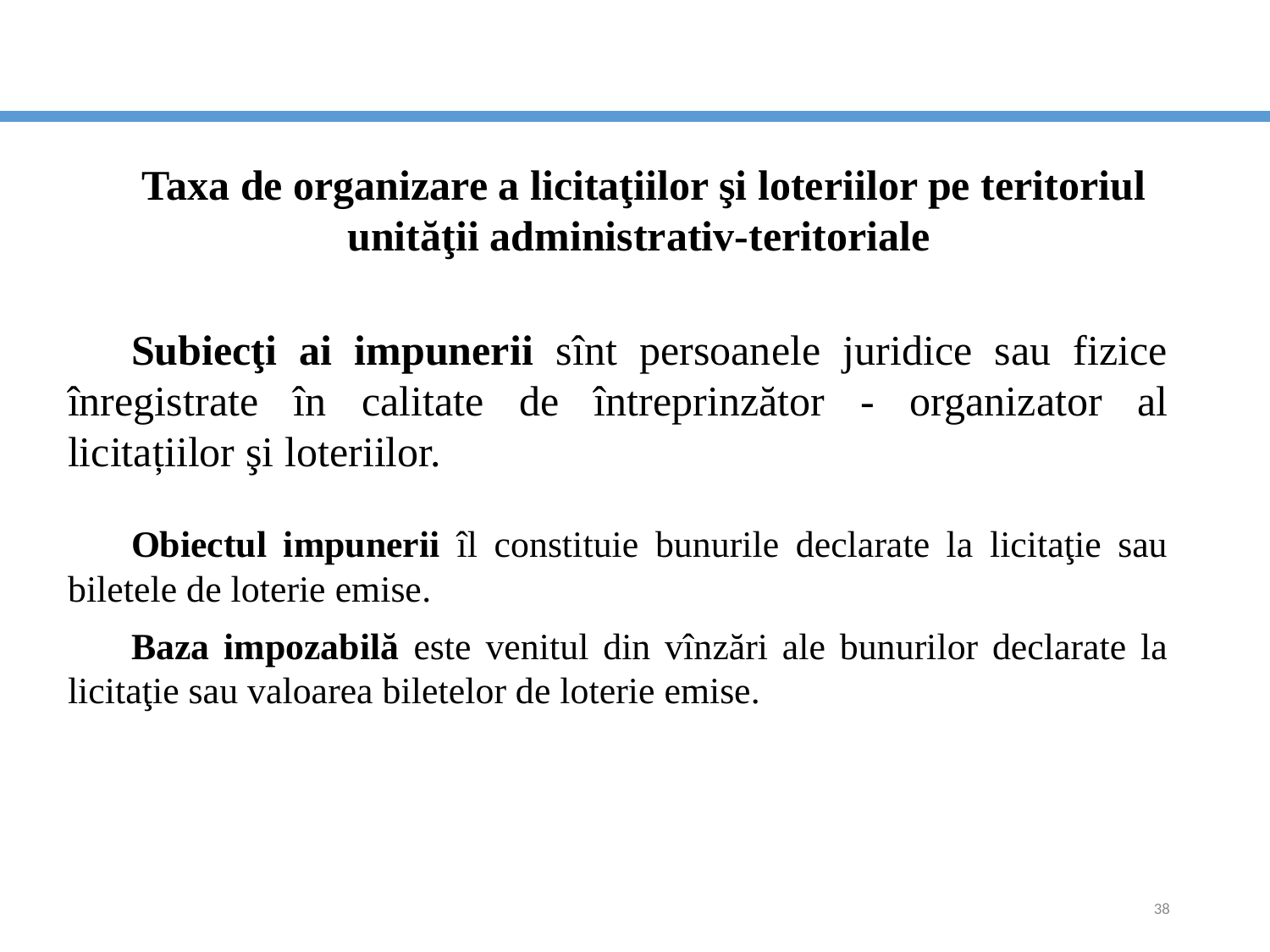

# Taxa de organizare a licitaţiilor şi loteriilor pe teritoriul unităţii administrativ-teritoriale
Subiecţi ai impunerii sînt persoanele juridice sau fizice înregistrate în calitate de întreprinzător - organizator al licitațiilor şi loteriilor.

Obiectul impunerii îl constituie bunurile declarate la licitaţie sau biletele de loterie emise.
Baza impozabilă este venitul din vînzări ale bunurilor declarate la licitaţie sau valoarea biletelor de loterie emise.
38